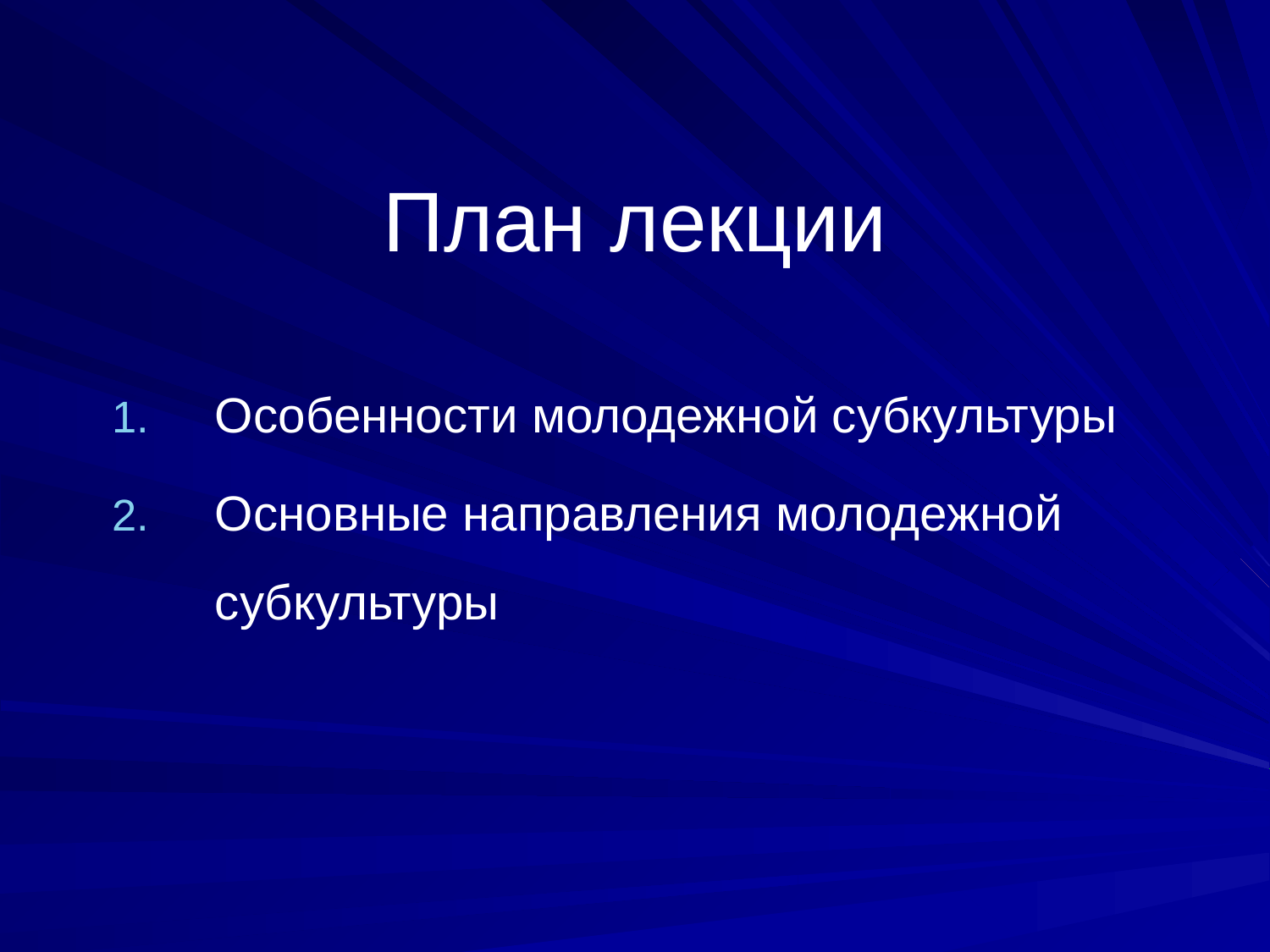

# План лекции
Особенности молодежной субкультуры
Основные направления молодежной субкультуры